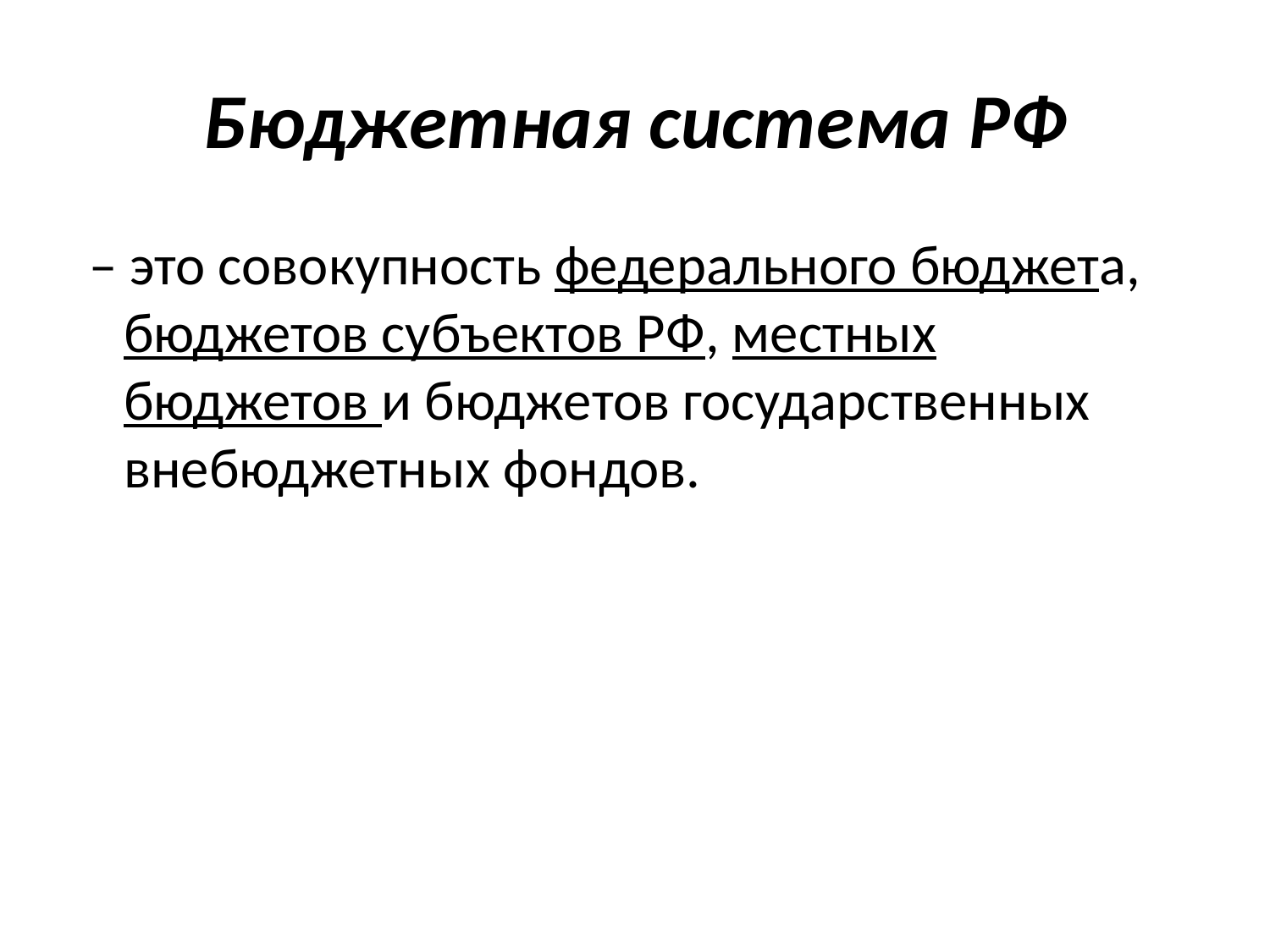

# Бюджетная система РФ
 – это совокупность федерального бюджета, бюджетов субъектов РФ, местных бюджетов и бюджетов государственных внебюджетных фондов.